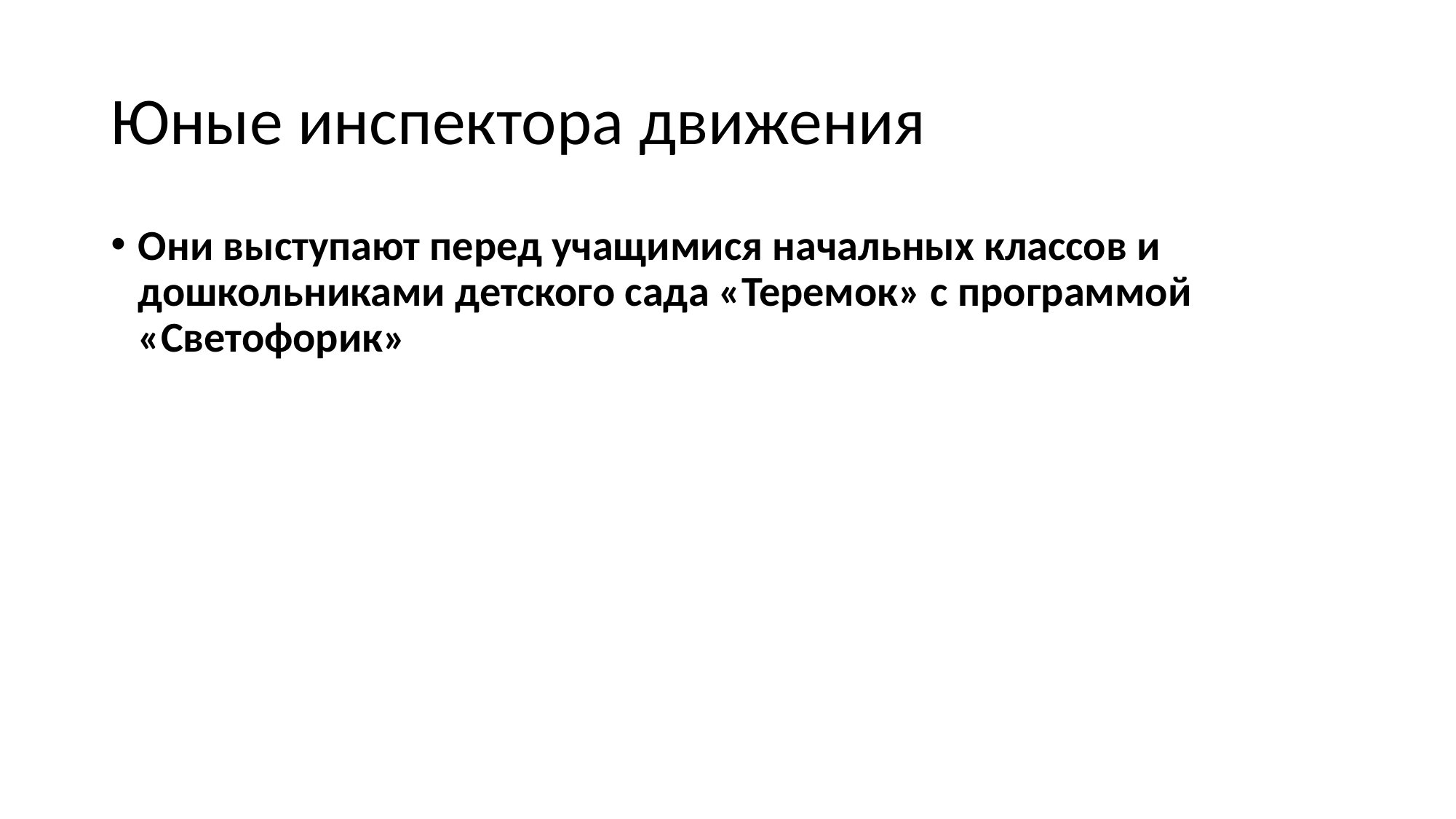

# Юные инспектора движения
Они выступают перед учащимися начальных классов и дошкольниками детского сада «Теремок» с программой «Светофорик»